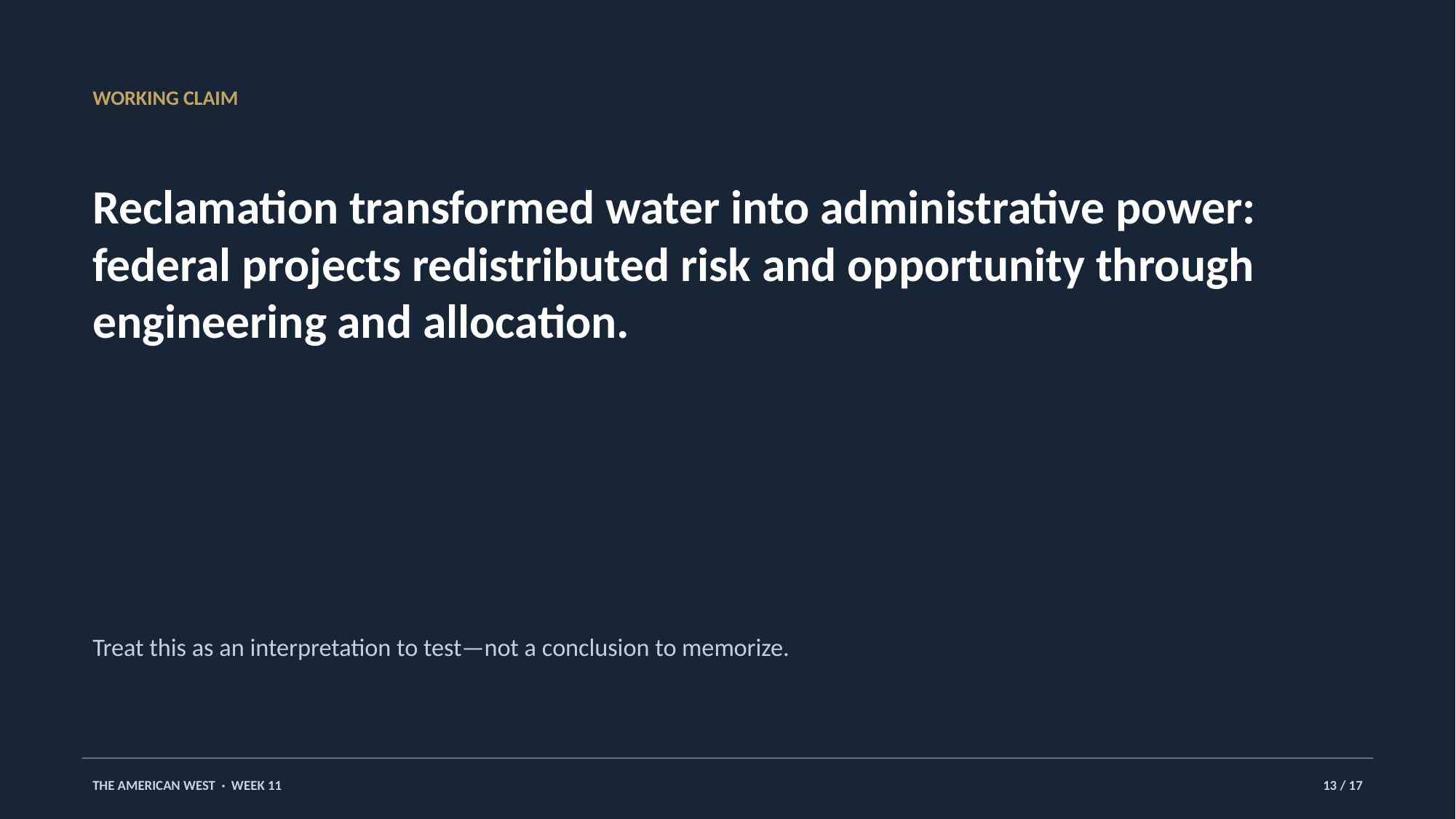

WORKING CLAIM
Reclamation transformed water into administrative power: federal projects redistributed risk and opportunity through engineering and allocation.
Treat this as an interpretation to test—not a conclusion to memorize.

THE AMERICAN WEST  ·  WEEK 11
13 / 17